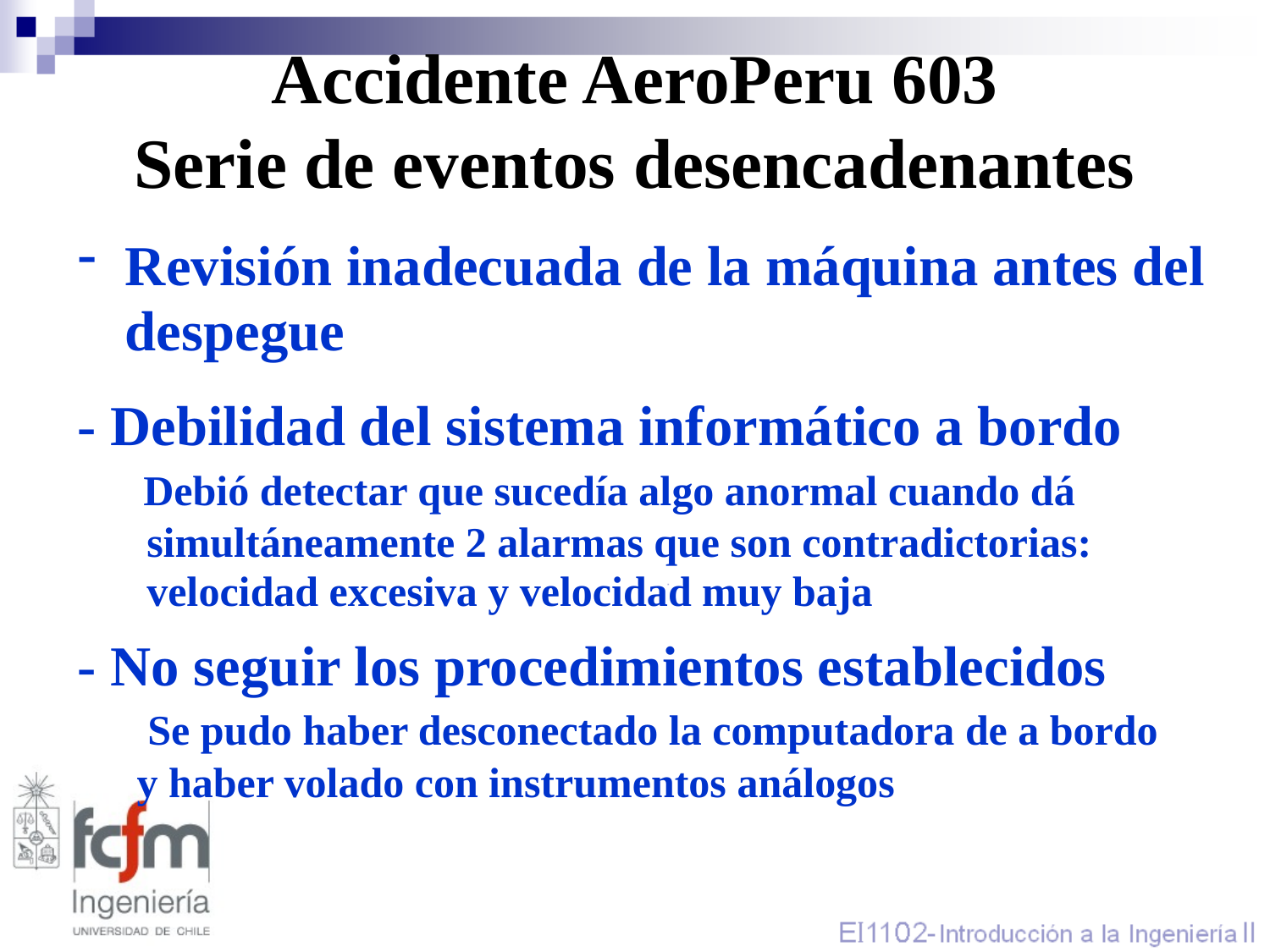

# Accidente AeroPeru 603 Serie de eventos desencadenantes
Revisión inadecuada de la máquina antes del
	despegue
- Debilidad del sistema informático a bordo
	  Debió detectar que sucedía algo anormal cuando dá
	   simultáneamente 2 alarmas que son contradictorias:
	   velocidad excesiva y velocidad muy baja
- No seguir los procedimientos establecidos
	   Se pudo haber desconectado la computadora de a bordo
  	   y haber volado con instrumentos análogos